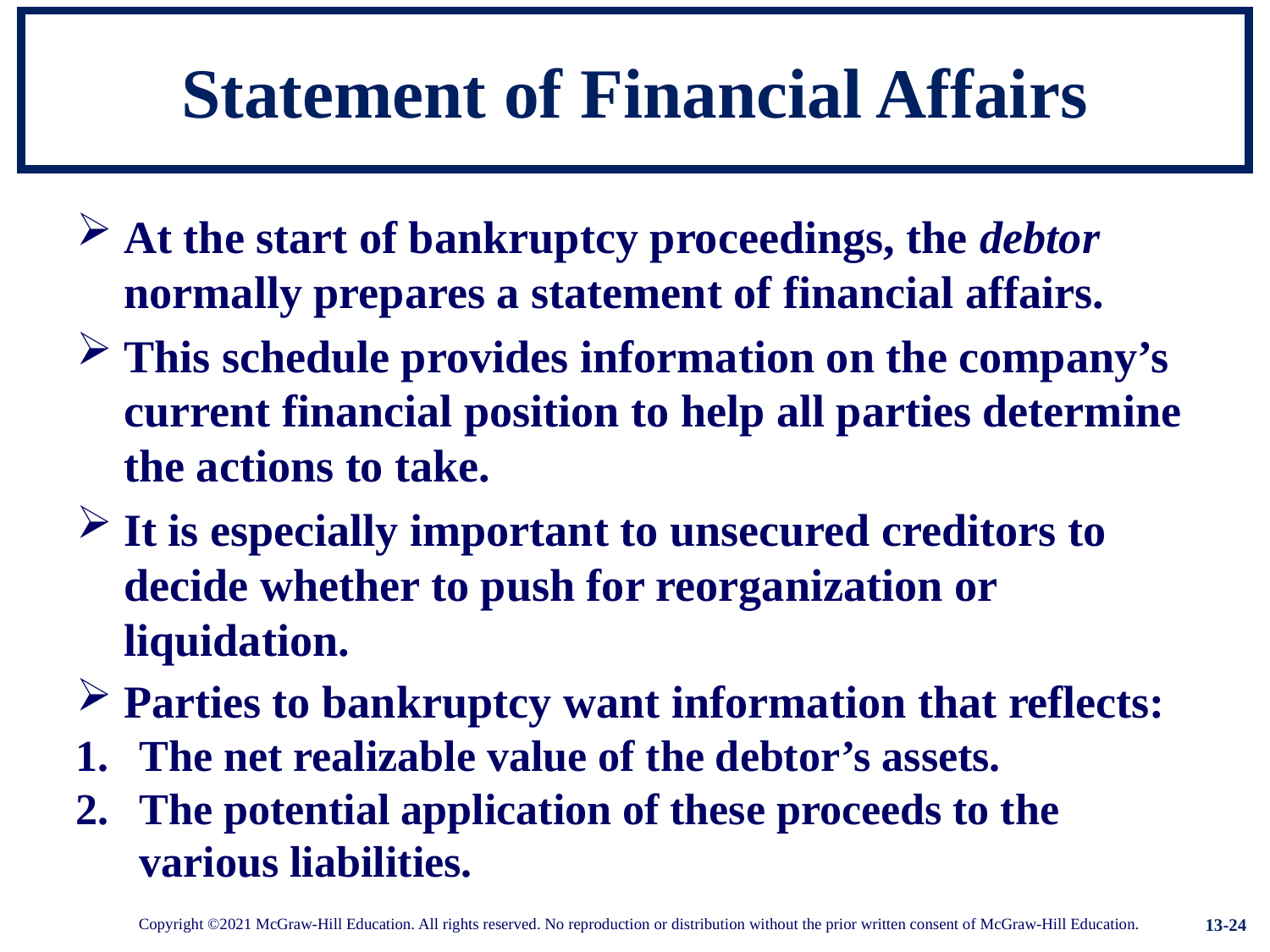

# Statement of Financial Affairs
At the start of bankruptcy proceedings, the debtor normally prepares a statement of financial affairs.
This schedule provides information on the company’s current financial position to help all parties determine the actions to take.
It is especially important to unsecured creditors to decide whether to push for reorganization or liquidation.
Parties to bankruptcy want information that reflects:
The net realizable value of the debtor’s assets.
The potential application of these proceeds to the various liabilities.
13-24
Copyright ©2021 McGraw-Hill Education. All rights reserved. No reproduction or distribution without the prior written consent of McGraw-Hill Education.